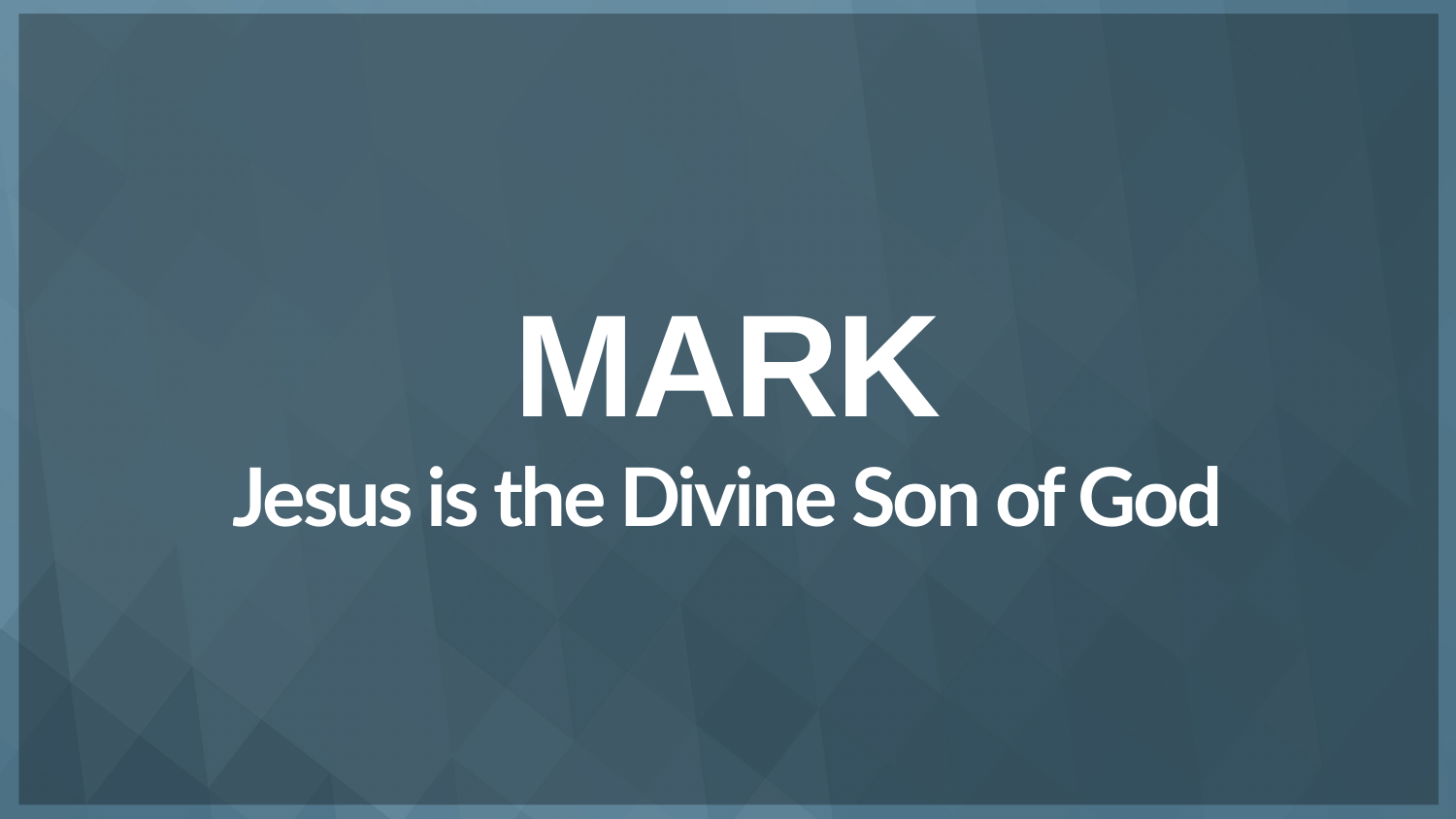

# MARK Jesus is the Divine Son of God